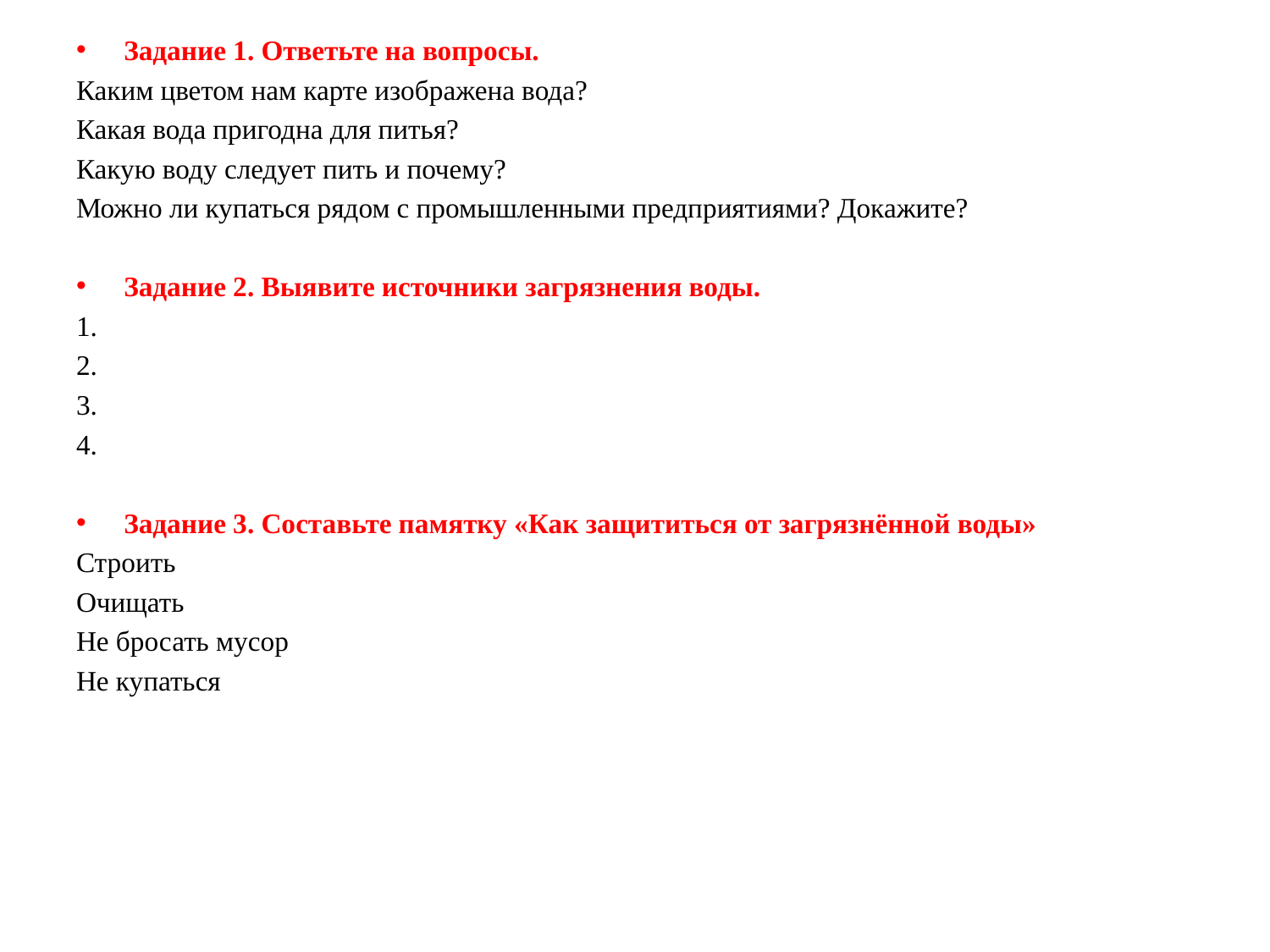

Задание 1. Ответьте на вопросы.
Каким цветом нам карте изображена вода?
Какая вода пригодна для питья?
Какую воду следует пить и почему?
Можно ли купаться рядом с промышленными предприятиями? Докажите?

Задание 2. Выявите источники загрязнения воды.
1.
2.
3.
4.

Задание 3. Составьте памятку «Как защититься от загрязнённой воды»
Строить
Очищать
Не бросать мусор
Не купаться